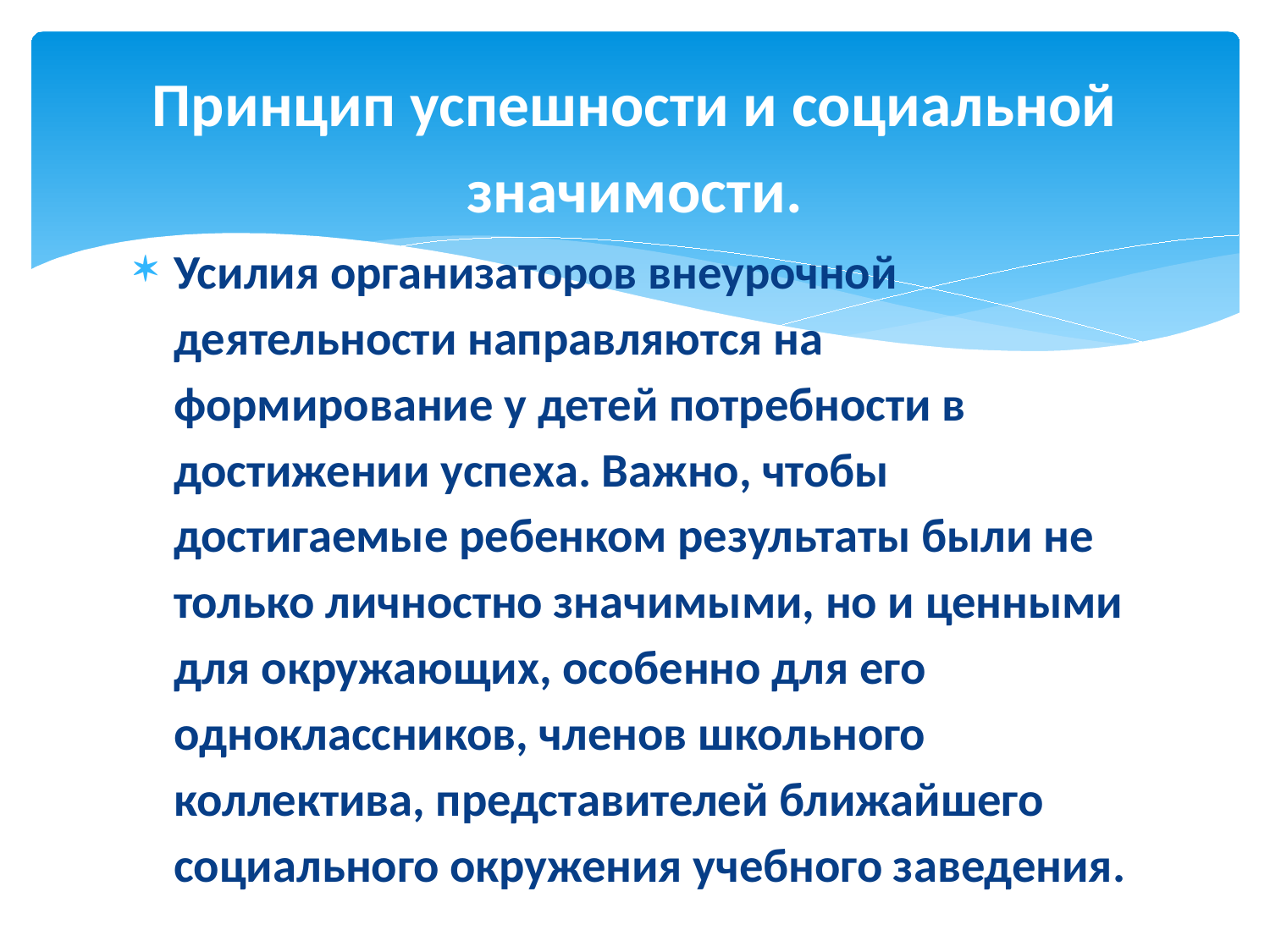

# Принцип успешности и социальной значимости.
Усилия организаторов внеурочной деятельности направляются на формирование у детей потребности в достижении успеха. Важно, чтобы достигаемые ребенком результаты были не только личностно значимыми, но и ценными для окружающих, особенно для его одноклассников, членов школьного коллектива, представителей ближайшего социального окружения учебного заведения.